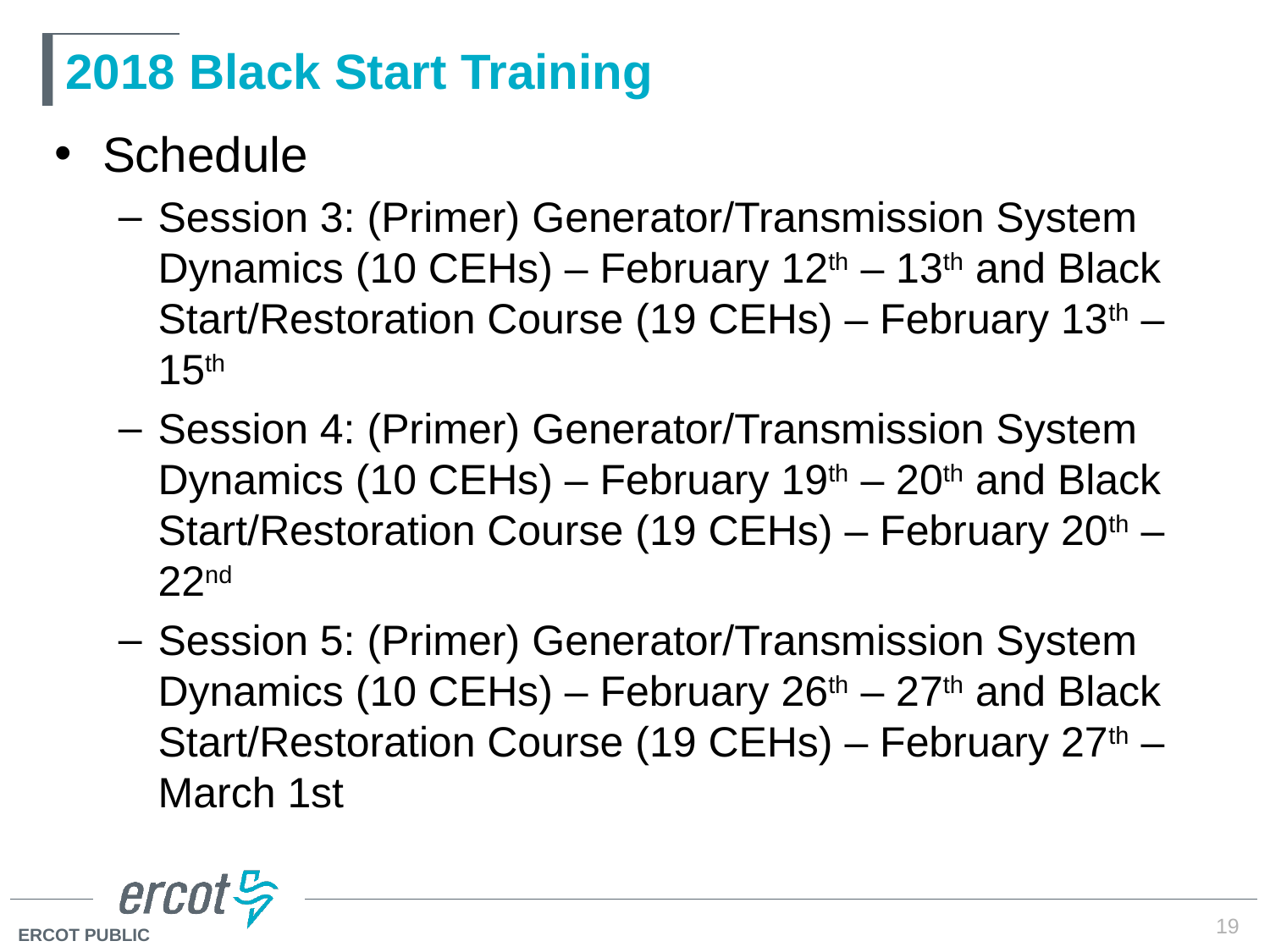

# 2018 Black Start Training
Schedule
Session 3: (Primer) Generator/Transmission System Dynamics (10 CEHs) – February 12th – 13th and Black Start/Restoration Course (19 CEHs) – February 13th – 15th
Session 4: (Primer) Generator/Transmission System Dynamics (10 CEHs) – February 19th – 20th and Black Start/Restoration Course (19 CEHs) – February 20th – 22nd
Session 5: (Primer) Generator/Transmission System Dynamics (10 CEHs) – February 26th – 27th and Black Start/Restoration Course (19 CEHs) – February 27th – March 1st
19